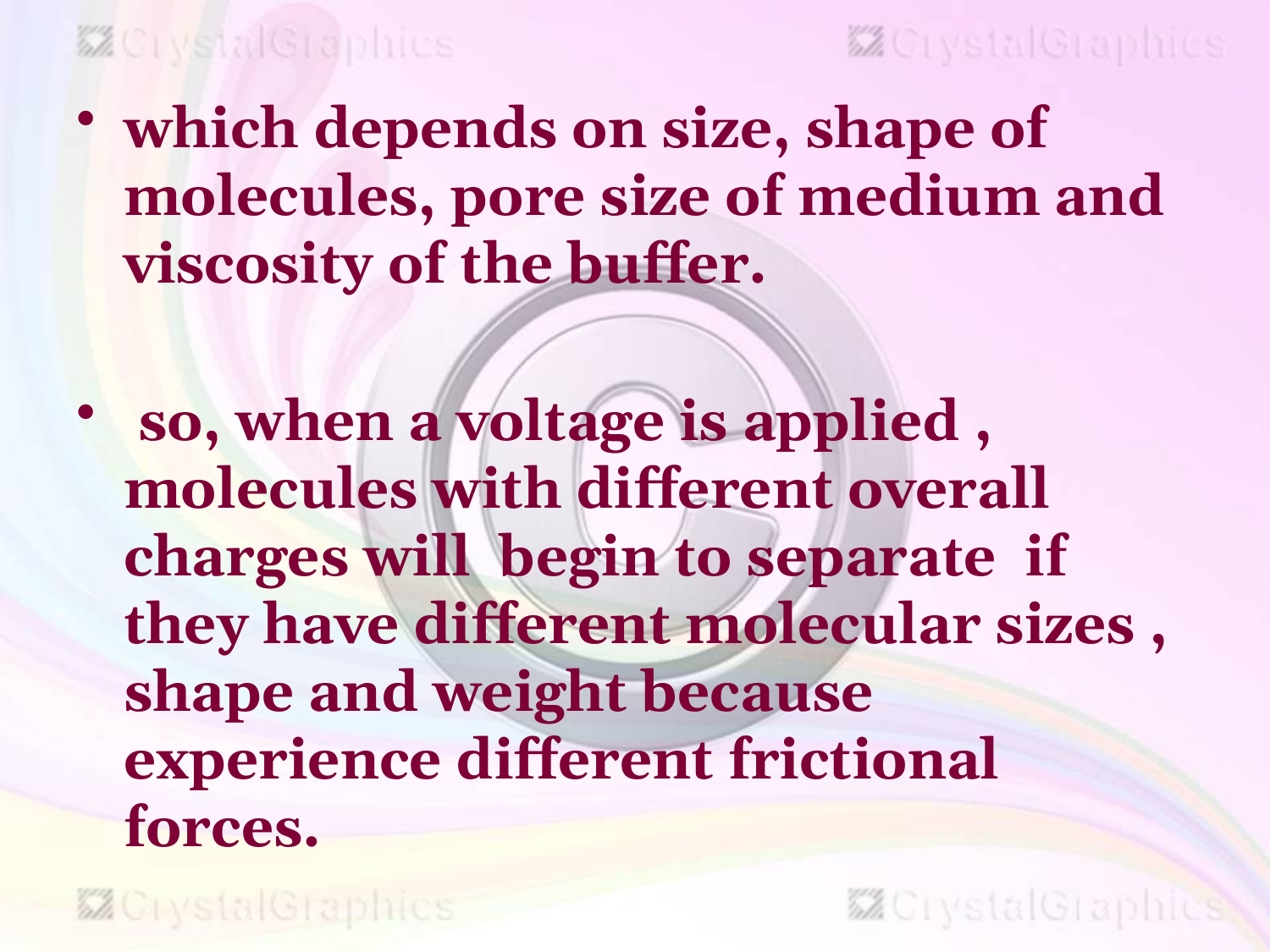

which depends on size, shape of molecules, pore size of medium and viscosity of the buffer.

 so, when a voltage is applied , molecules with different overall charges will  begin to separate  if they have different molecular sizes , shape and weight because experience different frictional forces.